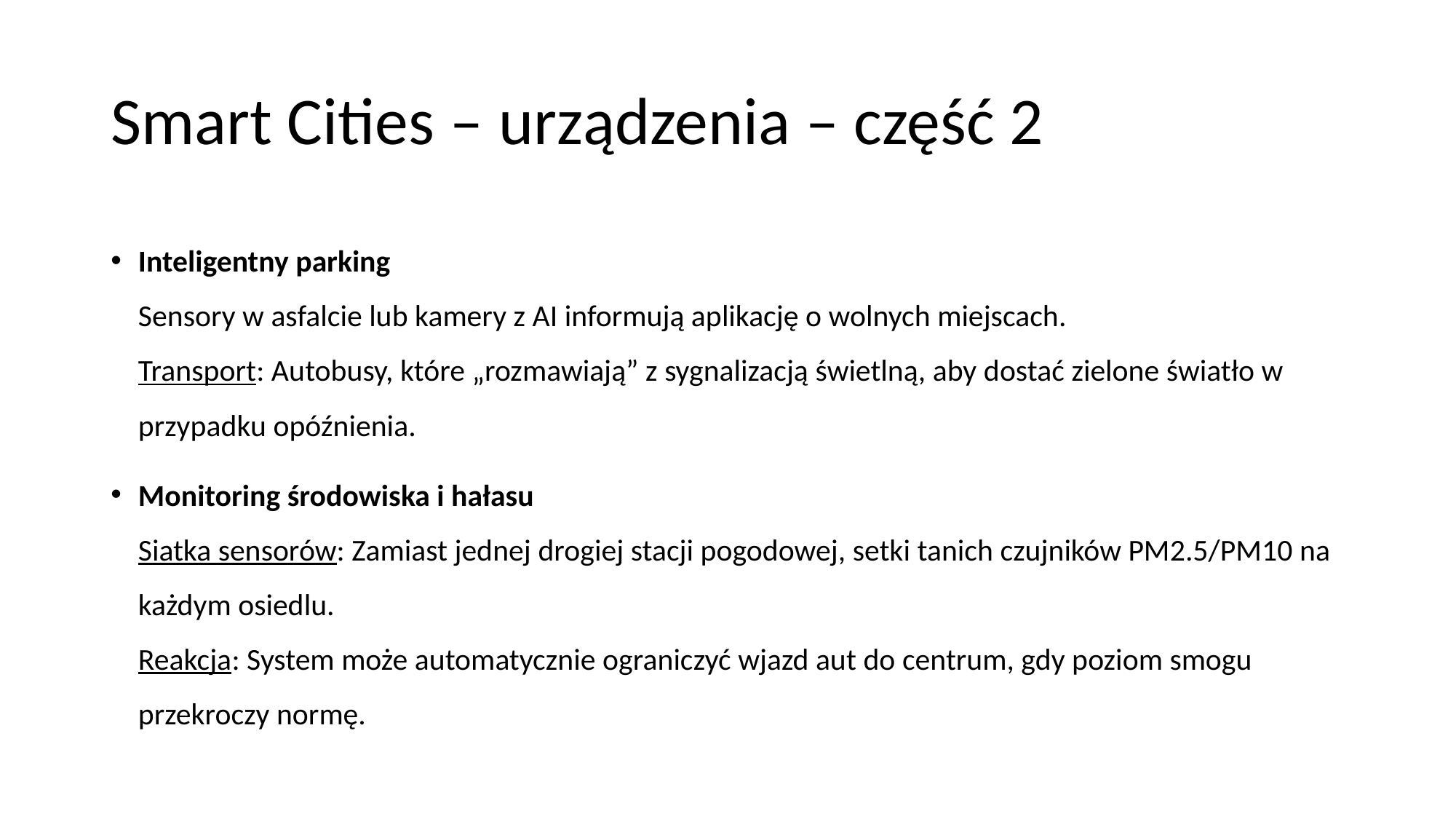

# Smart Cities – urządzenia – część 2
Inteligentny parking
Sensory w asfalcie lub kamery z AI informują aplikację o wolnych miejscach.
Transport: Autobusy, które „rozmawiają” z sygnalizacją świetlną, aby dostać zielone światło w przypadku opóźnienia.
Monitoring środowiska i hałasu
Siatka sensorów: Zamiast jednej drogiej stacji pogodowej, setki tanich czujników PM2.5/PM10 na każdym osiedlu.
Reakcja: System może automatycznie ograniczyć wjazd aut do centrum, gdy poziom smogu przekroczy normę.